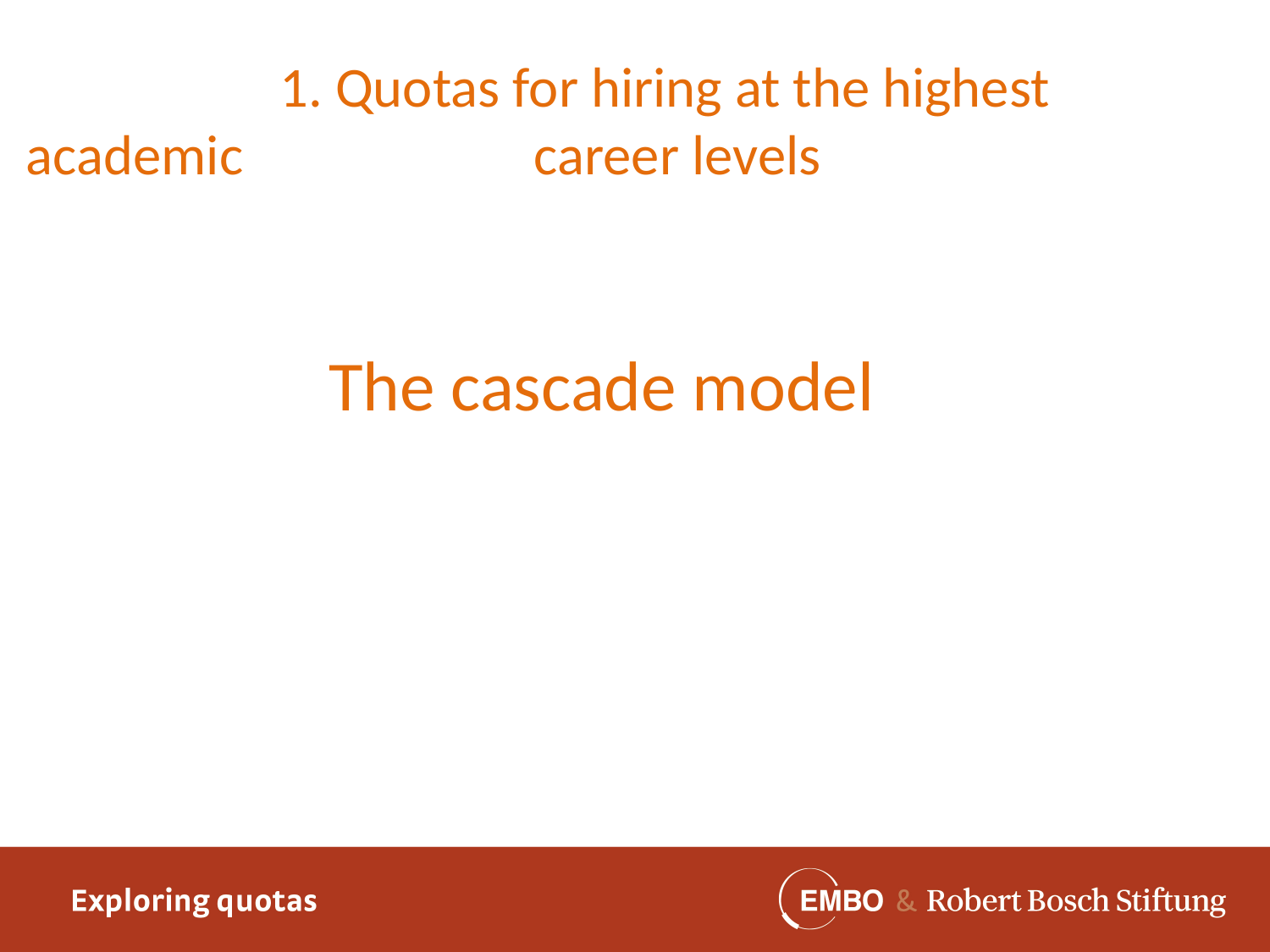

1. Quotas for hiring at the highest academic 			career levels
The cascade model